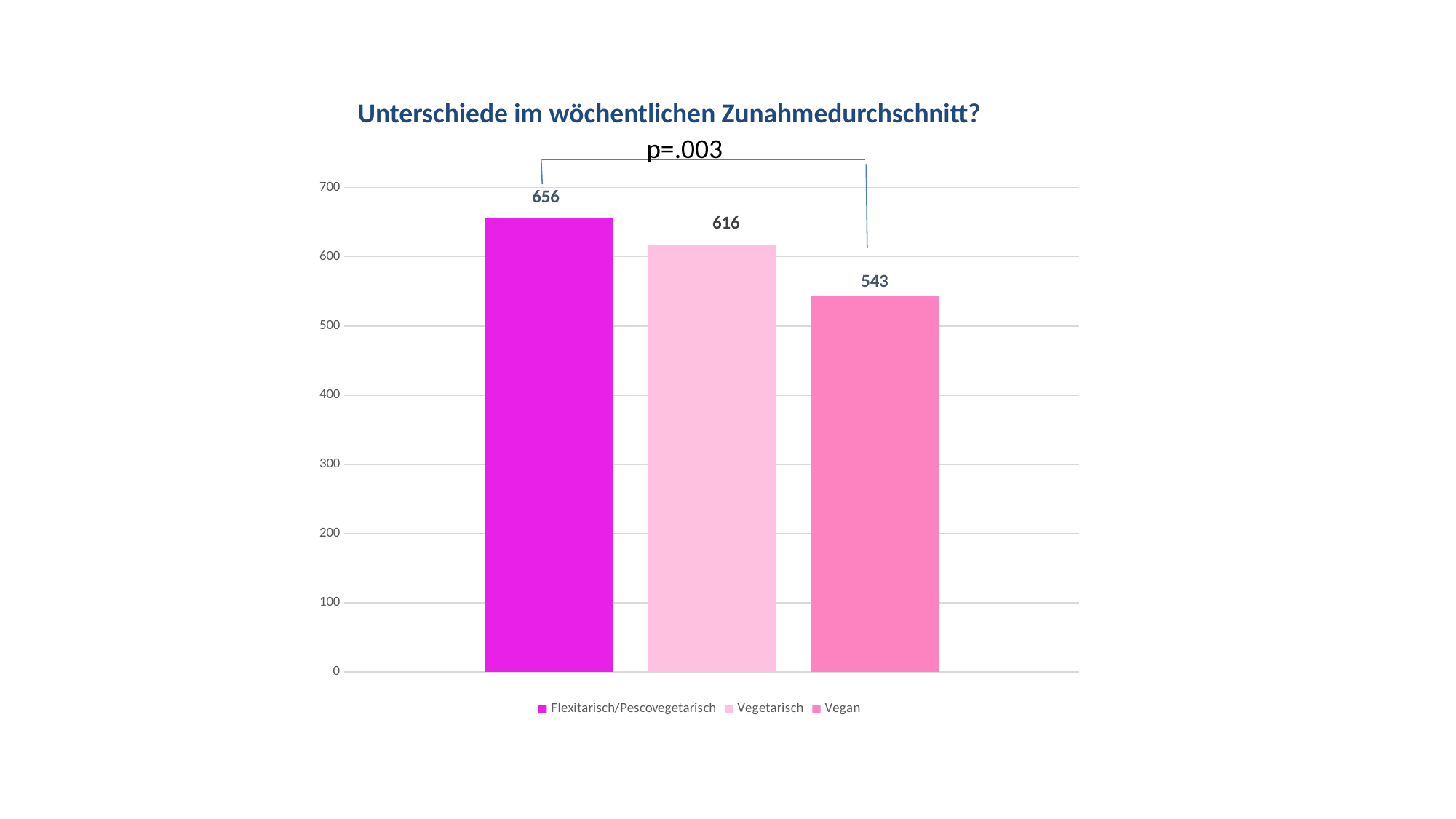

Unterschiede im wöchentlichen Zunahmedurchschnitt?
p=.003

### Chart

| Category | Flexitarisch/Pescovegetarisch | Vegetarisch | Vegan |
|---|---|---|---|
| Mittlere Zunahme in g/Woche | 655.9797760371105 | 616.3692037847479 | 543.0036296725357 |